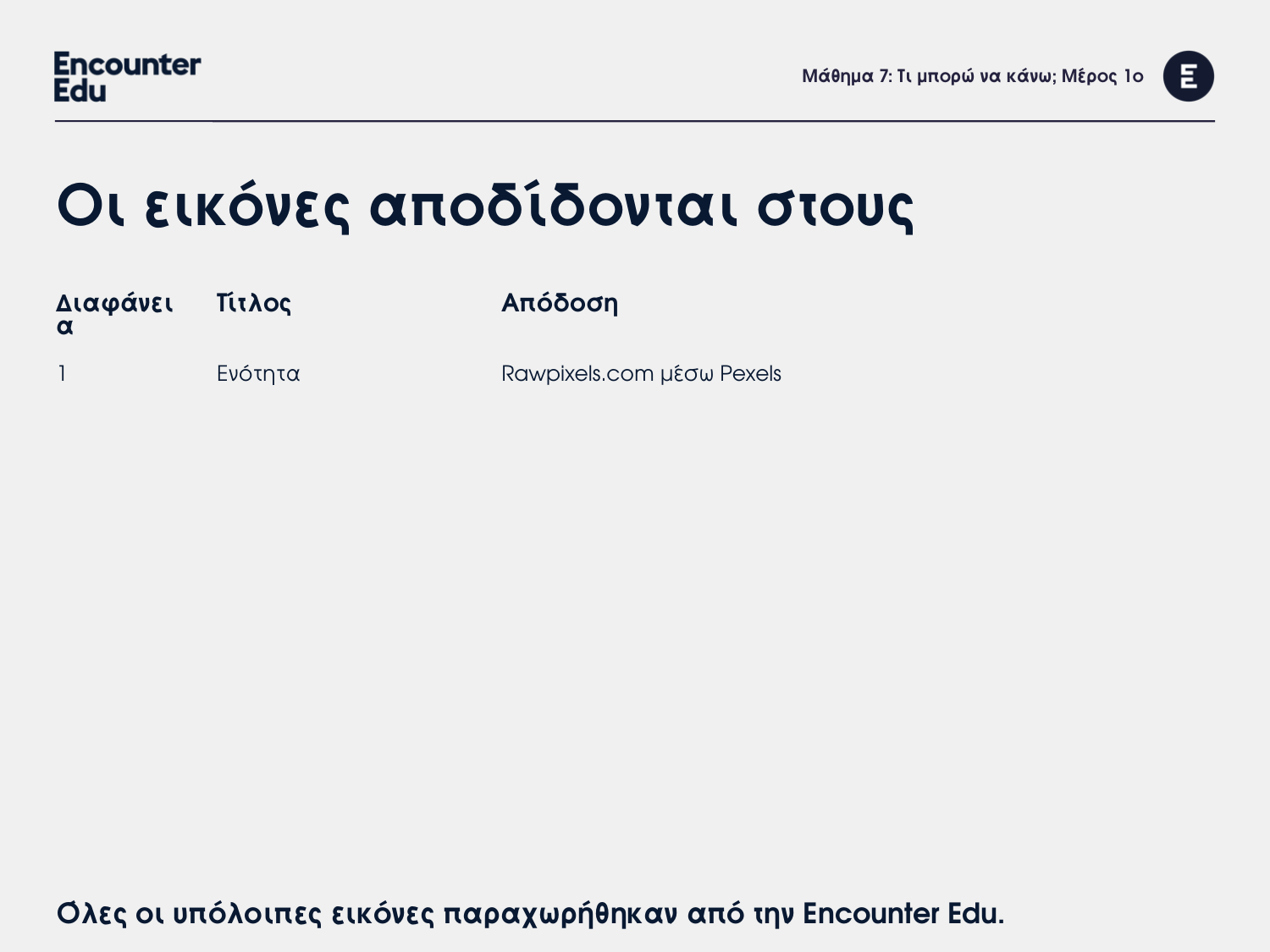

# Μάθημα 7: Τι μπορώ να κάνω; Μέρος 1ο
Οι εικόνες αποδίδονται στους
| Διαφάνεια | Τίτλος | Απόδοση |
| --- | --- | --- |
| 1 | Ενότητα | Rawpixels.com μέσω Pexels |
|  |  |  |
|  |  |  |
|  |  |  |
|  |  |  |
|  |  |  |
|  |  |  |
|  |  |  |
|  |  |  |
|  |  |  |
|  |  |  |
|  |  |  |
|  |  |  |
Όλες οι υπόλοιπες εικόνες παραχωρήθηκαν από την Encounter Edu.